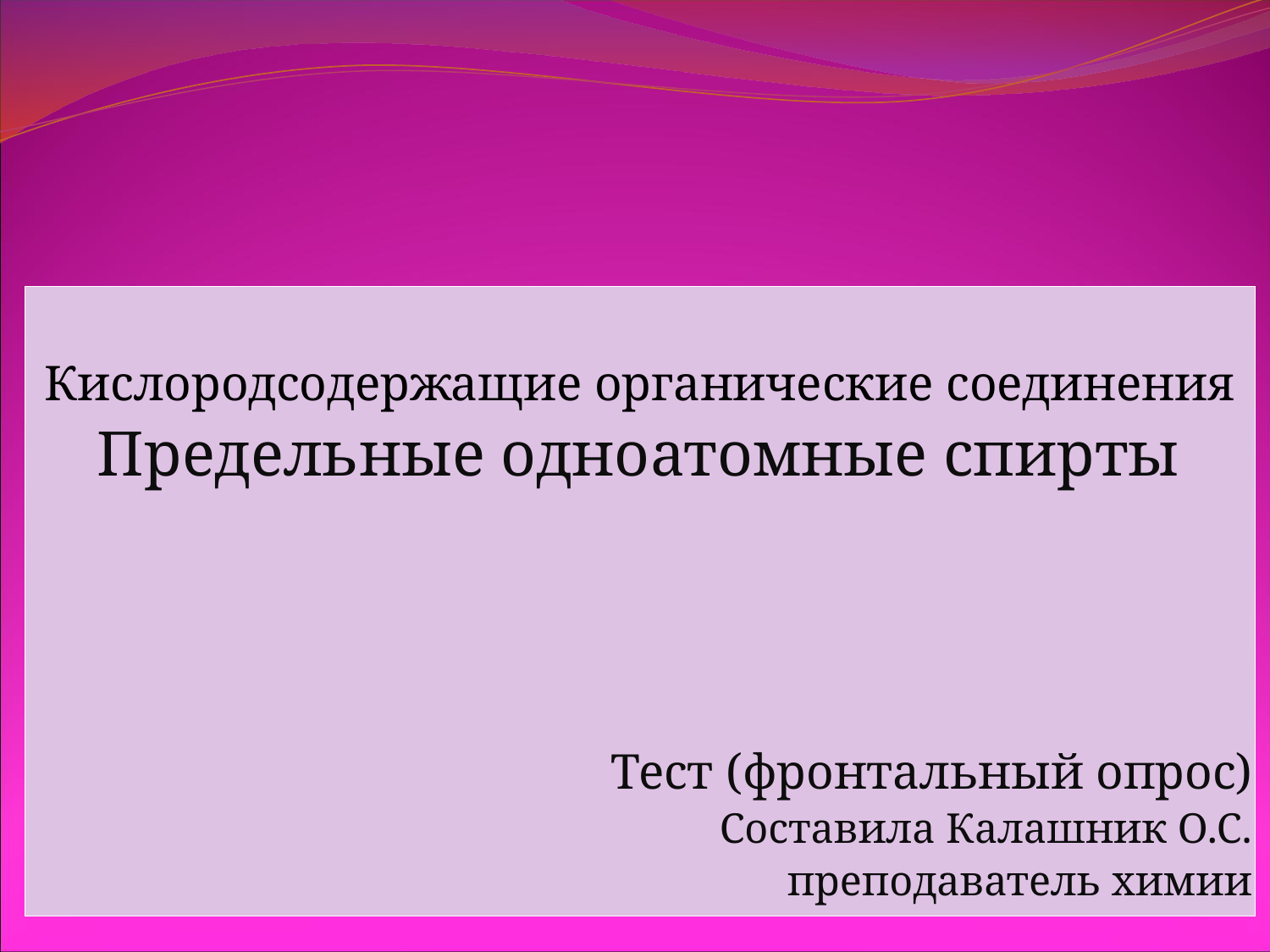

# СПб ГБ ПОУ Экономический колледж

Кислородсодержащие органические соединения
Предельные одноатомные спирты

Тест (фронтальный опрос)
Составила Калашник О.С.
преподаватель химии